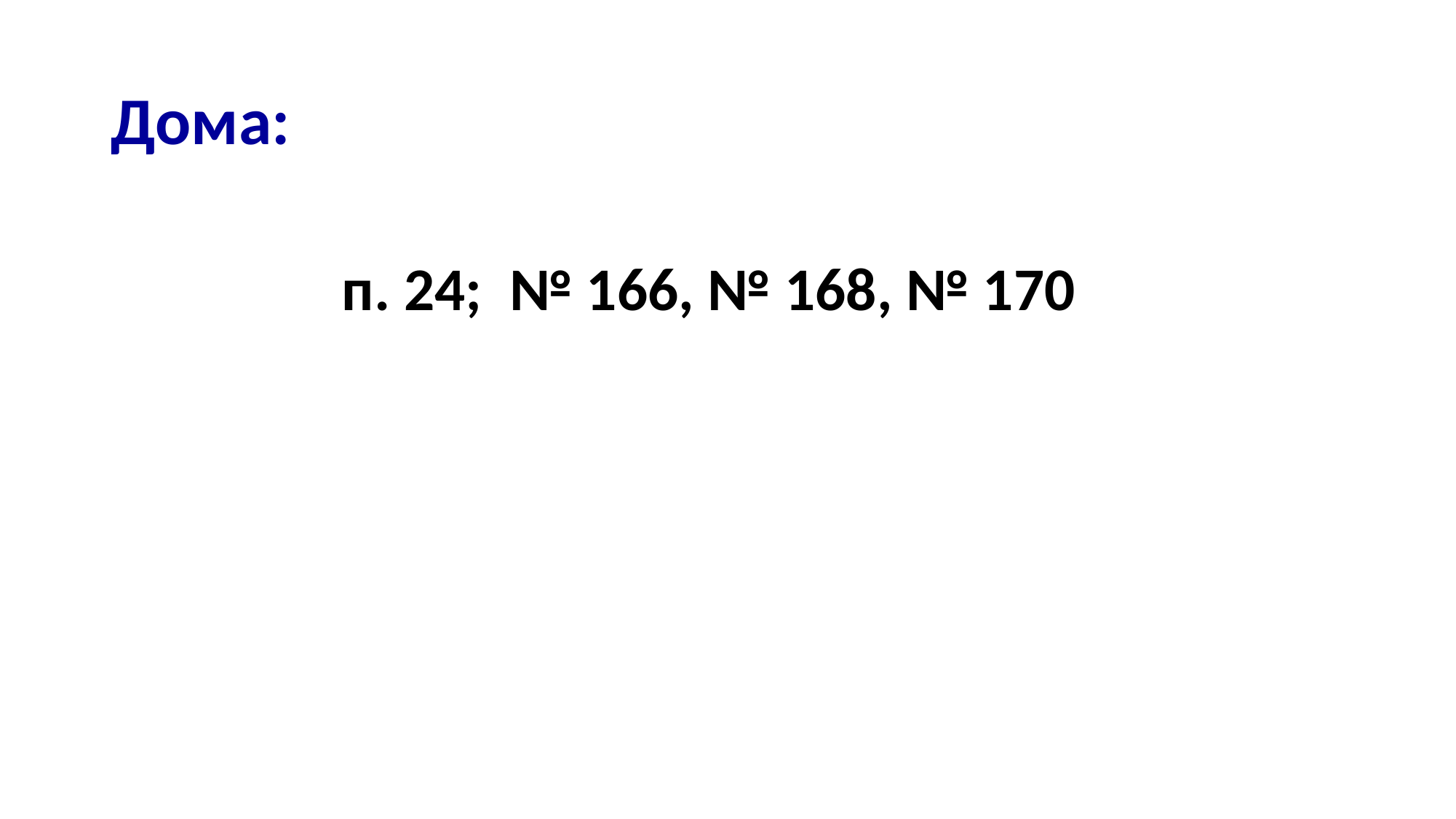

# Дома:
п. 24;  № 166, № 168, № 170